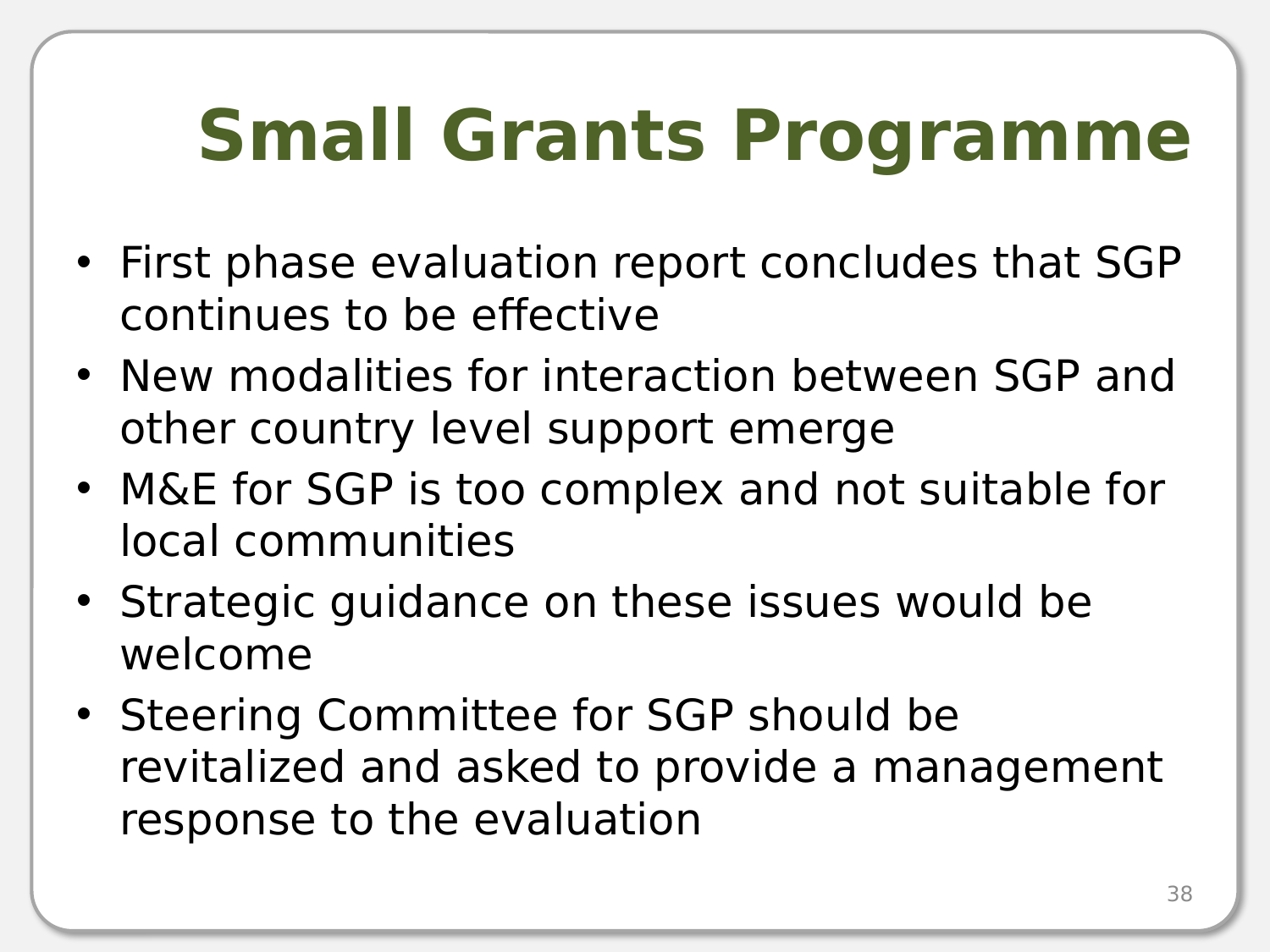

# Small Grants Programme
First phase evaluation report concludes that SGP continues to be effective
New modalities for interaction between SGP and other country level support emerge
M&E for SGP is too complex and not suitable for local communities
Strategic guidance on these issues would be welcome
Steering Committee for SGP should be revitalized and asked to provide a management response to the evaluation

38